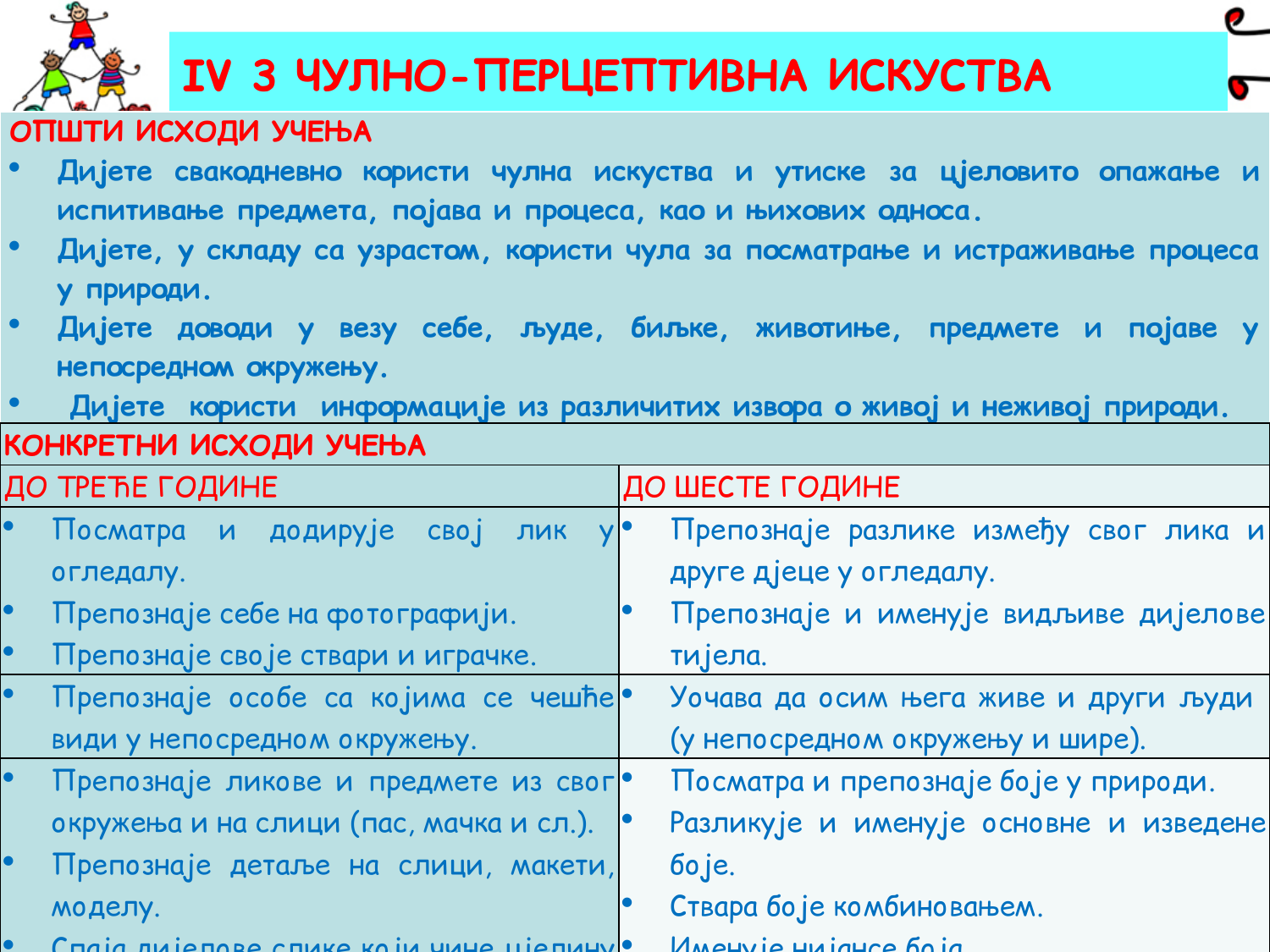

# IV 3 ЧУЛНО-ПЕРЦЕПТИВНА ИСКУСТВА
| ОПШТИ ИСХОДИ УЧЕЊА Дијете свакодневно користи чулна искуства и утиске за цјеловито опажање и испитивање предмета, појава и процеса, као и њихових односа. Дијете, у складу са узрастом, користи чула за посматрање и истраживање процеса у природи. Дијете доводи у везу себе, људе, биљке, животиње, предмете и појаве у непосредном окружењу. Дијете користи информације из различитих извора о живој и неживој природи. Дијете учи како треба учити и радити. |
| --- |
| КОНКРЕТНИ ИСХОДИ УЧЕЊА |  |
| --- | --- |
| ДО ТРЕЋЕ ГОДИНЕ | ДО ШЕСТЕ ГОДИНЕ |
| Посматра и додирује свој лик у огледалу. Препознаје себе на фотографији. Препознаје своје ствари и играчке. | Препознаје разлике између свог лика и друге дјеце у огледалу. Препознаје и именује видљиве дијелове тијела. |
| Препознаје особе са којима се чешће види у непосредном окружењу. | Уочава да осим њега живе и други људи (у непосредном окружењу и шире). |
| Препознаје ликове и предмете из свог окружења и на слици (пас, мачка и сл.). Препознаје детаље на слици, макети, моделу. Спаја дијелове слике који чине цјелину (до четири дијела). | Посматра и препознаје боје у природи. Разликује и именује основне и изведене боје. Ствара боје комбиновањем. Именује нијансе боја. Разликује свјетло и таму. Повезује дијелове и цјелине ИТД. |